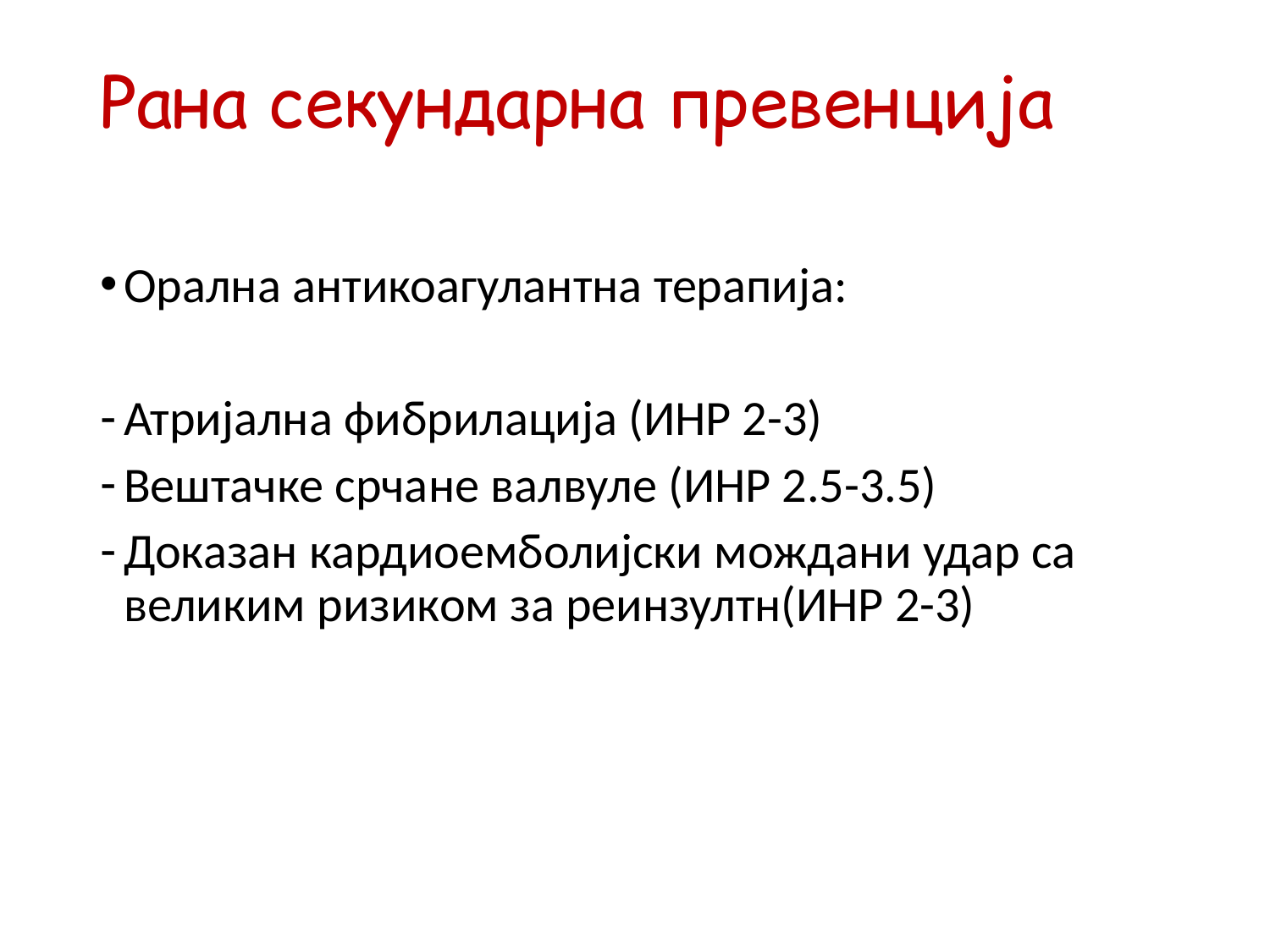

# Рана секундарна превенција
Орална антикоагулантна терапија:

Атријална фибрилација (ИНР 2-3)
Вештачке срчане валвуле (ИНР 2.5-3.5)
Доказан кардиоемболијски мождани удар са великим ризиком за реинзултн(ИНР 2-3)